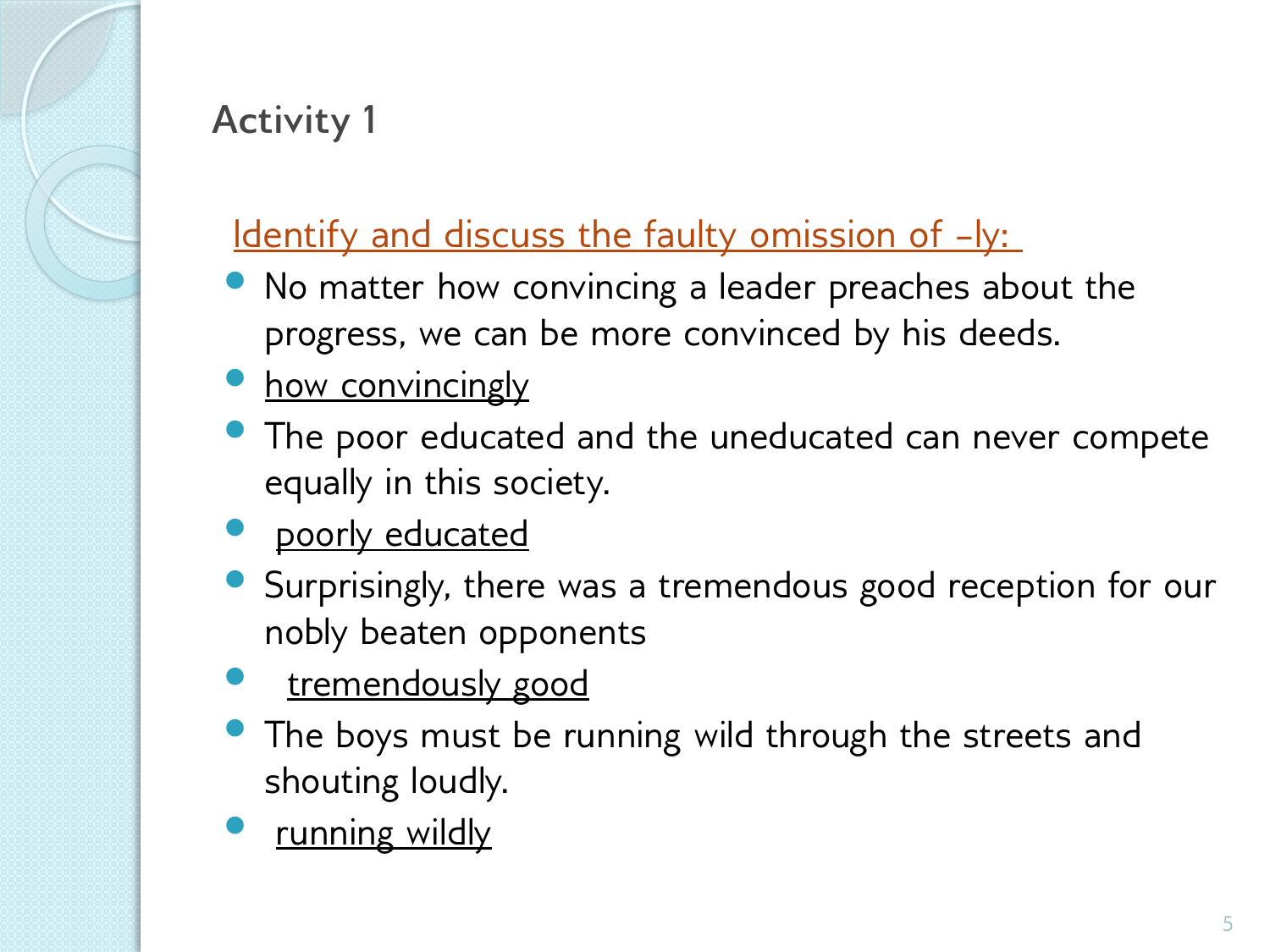

# Activity 1
 Identify and discuss the faulty omission of –ly:
No matter how convincing a leader preaches about the progress, we can be more convinced by his deeds.
how convincingly
The poor educated and the uneducated can never compete equally in this society.
 poorly educated
Surprisingly, there was a tremendous good reception for our nobly beaten opponents
  tremendously good
The boys must be running wild through the streets and shouting loudly.
 running wildly

5